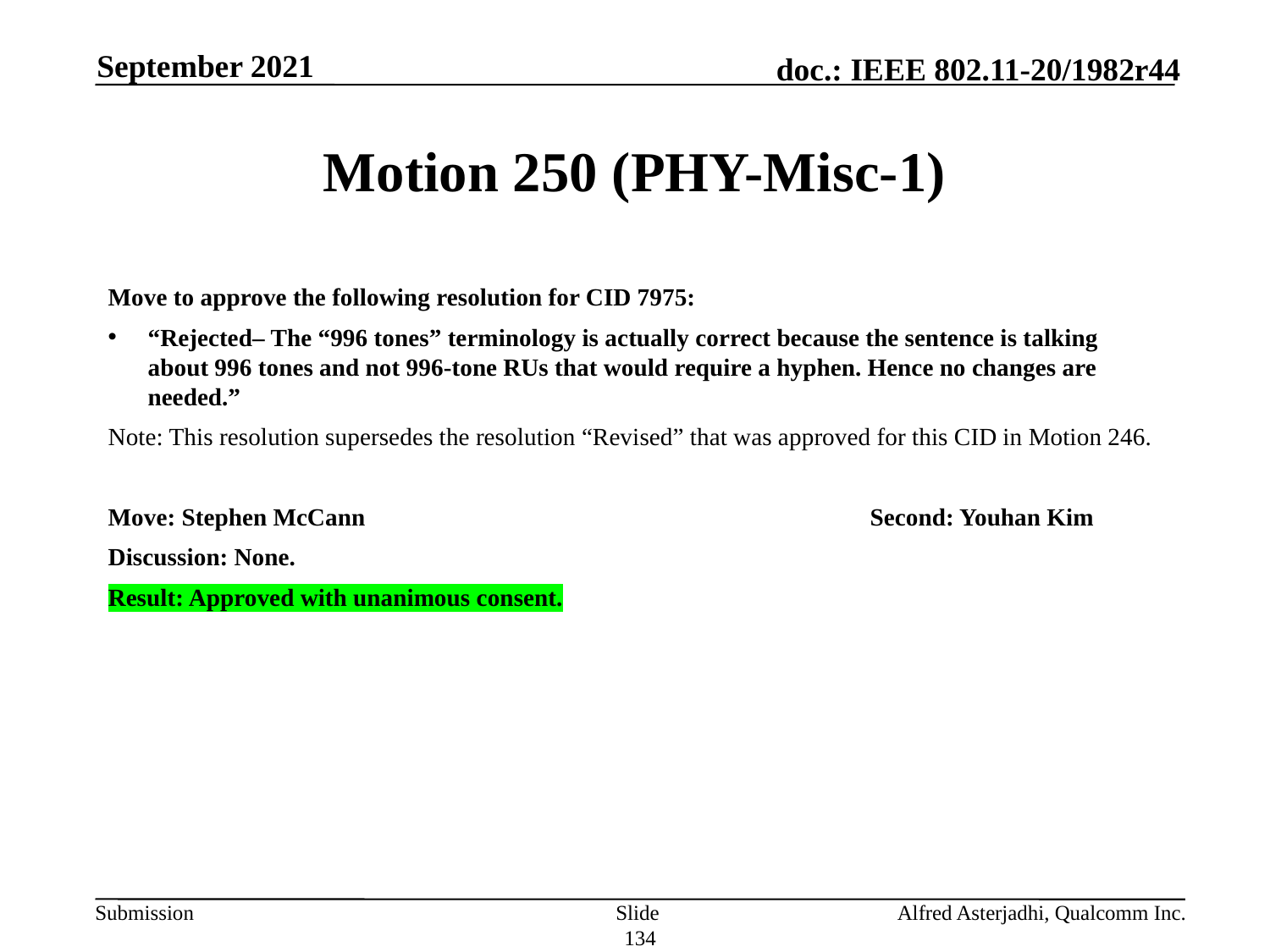

September 2021
# Motion 250 (PHY-Misc-1)
Move to approve the following resolution for CID 7975:
“Rejected– The “996 tones” terminology is actually correct because the sentence is talking about 996 tones and not 996-tone RUs that would require a hyphen. Hence no changes are needed.”
Note: This resolution supersedes the resolution “Revised” that was approved for this CID in Motion 246.

Move: Stephen McCann				Second: Youhan Kim
Discussion: None.
Result: Approved with unanimous consent.
Slide 134
Alfred Asterjadhi, Qualcomm Inc.